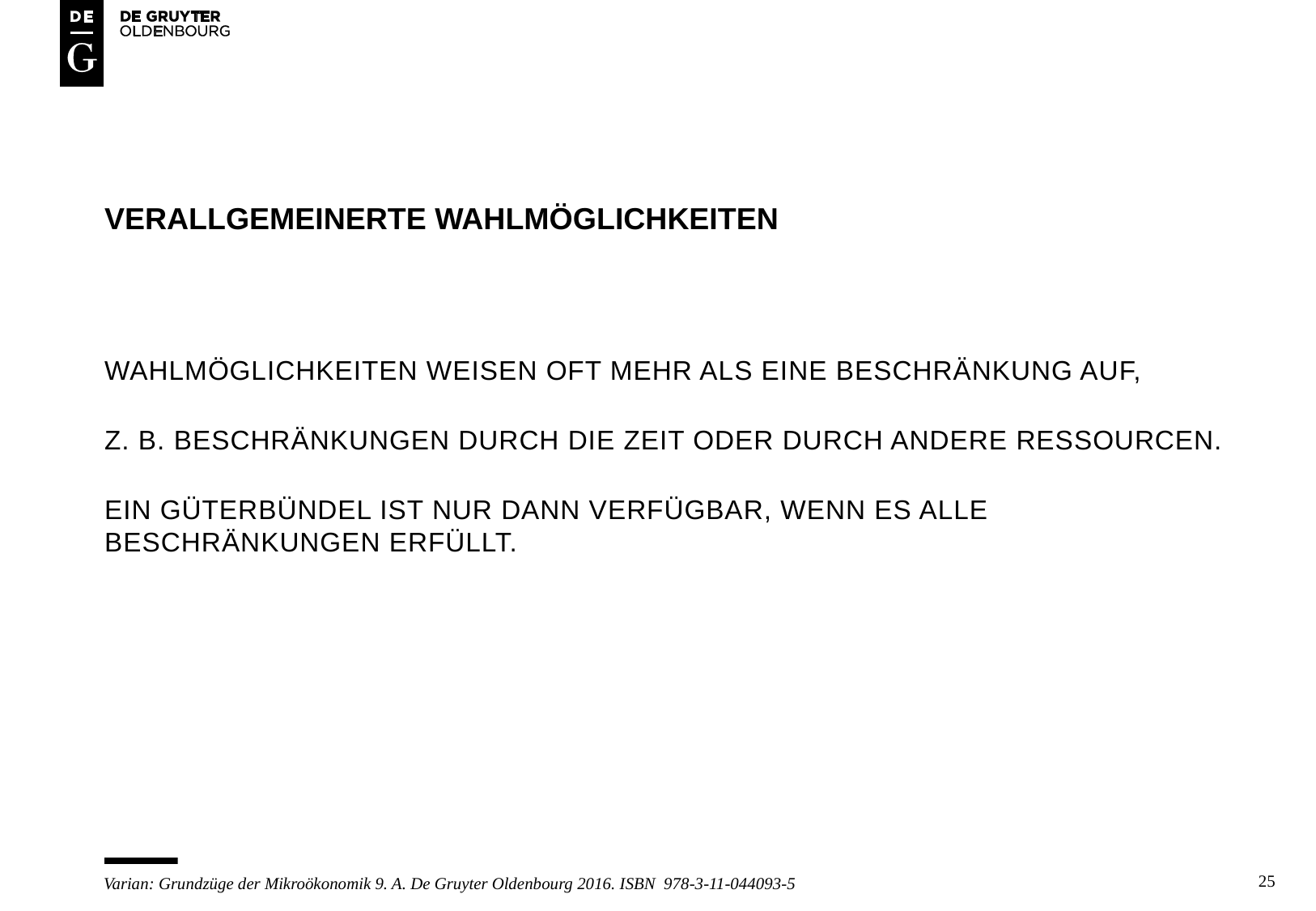

# Verallgemeinerte Wahlmöglichkeiten

Wahlmöglichkeiten weisen oft mehr als eine Beschränkung auf,
z. B. Beschränkungen durch die Zeit oder durch andere Ressourcen.
Ein Güterbündel ist nur dann verfügbar, wenn es alle Beschränkungen erfüllt.

25
Varian: Grundzüge der Mikroökonomik 9. A. De Gruyter Oldenbourg 2016. ISBN  978-3-11-044093-5